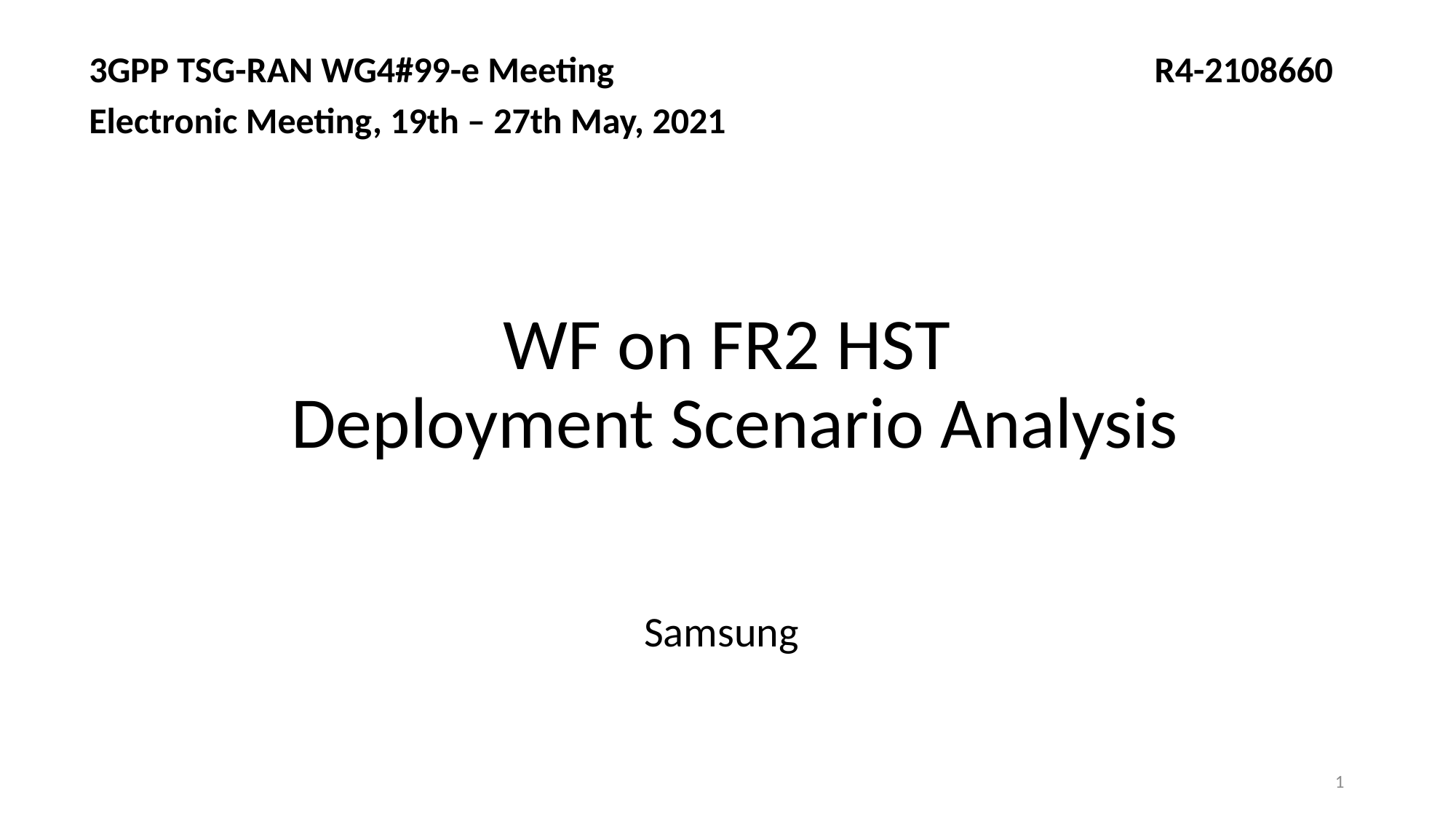

3GPP TSG-RAN WG4#99-e Meeting                                                                  R4-2108660
Electronic Meeting, 19th – 27th May, 2021
# WF on FR2 HST Deployment Scenario Analysis
Samsung
1